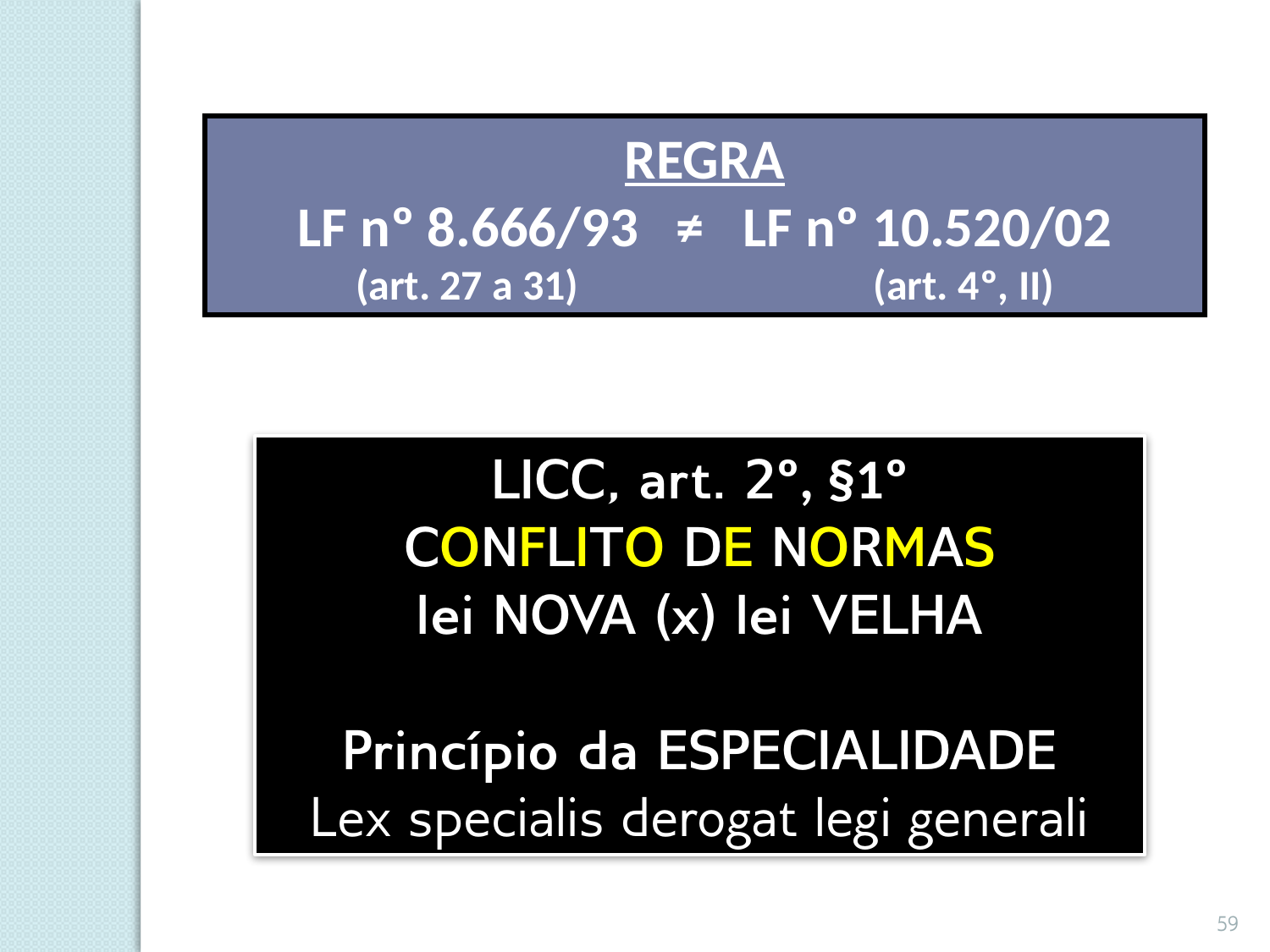

REGRA
LF nº 8.666/93   ≠   LF nº 10.520/02
(art. 27 a 31)                               (art. 4º, II)
LICC, art. 2º, §1º
CONFLITO DE NORMAS
lei NOVA (x) lei VELHA

Princípio da ESPECIALIDADE
Lex specialis derogat legi generali
59